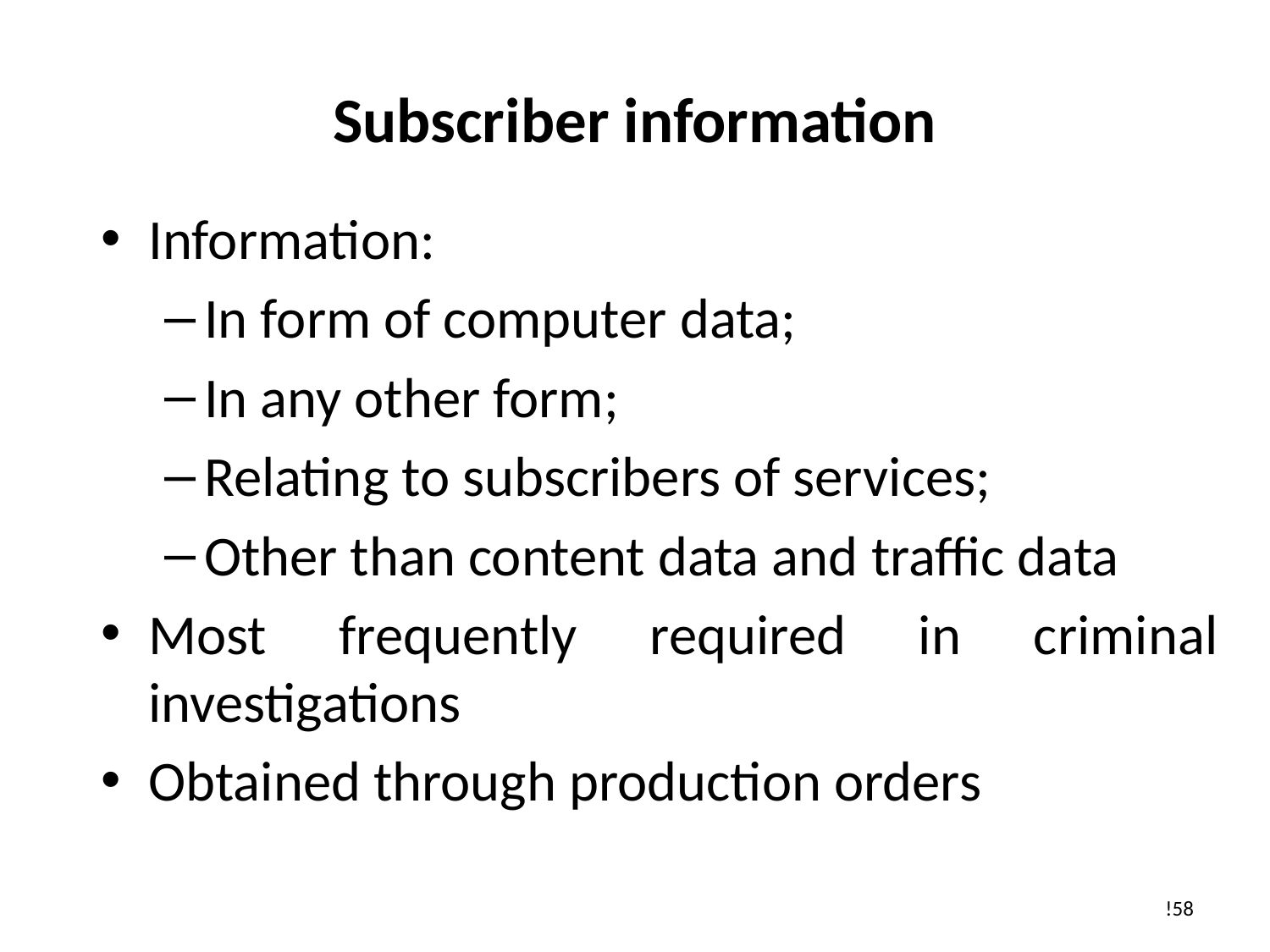

# Subscriber information
Information:
In form of computer data;
In any other form;
Relating to subscribers of services;
Other than content data and traffic data
Most frequently required in criminal investigations
Obtained through production orders
!58